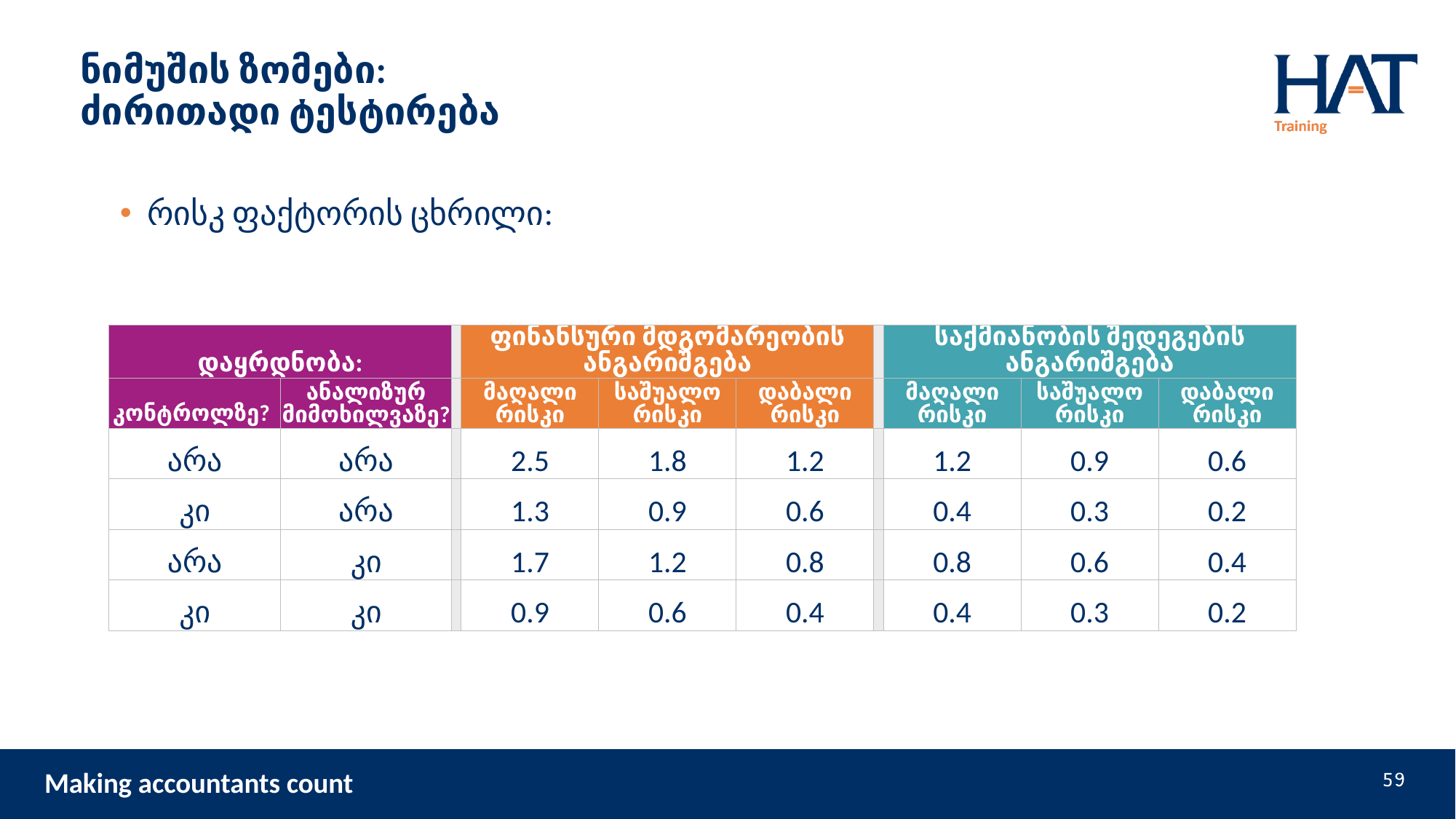

# ნიმუშის ზომები: ძირითადი ტესტირება
რისკ ფაქტორის ცხრილი:

| დაყრდნობა: |  |  | ფინანსური მდგომარეობის ანგარიშგება |  |  |  | საქმიანობის შედეგების ანგარიშგება |  |  |
| --- | --- | --- | --- | --- | --- | --- | --- | --- | --- |
| კონტროლზე? | ანალიზურ მიმოხილვაზე? |  | მაღალი რისკი | საშუალო რისკი | დაბალი რისკი |  | მაღალი რისკი | საშუალო რისკი | დაბალი რისკი |
| არა | არა |  | 2.5 | 1.8 | 1.2 |  | 1.2 | 0.9 | 0.6 |
| კი | არა |  | 1.3 | 0.9 | 0.6 |  | 0.4 | 0.3 | 0.2 |
| არა | კი |  | 1.7 | 1.2 | 0.8 |  | 0.8 | 0.6 | 0.4 |
| კი | კი |  | 0.9 | 0.6 | 0.4 |  | 0.4 | 0.3 | 0.2 |
59